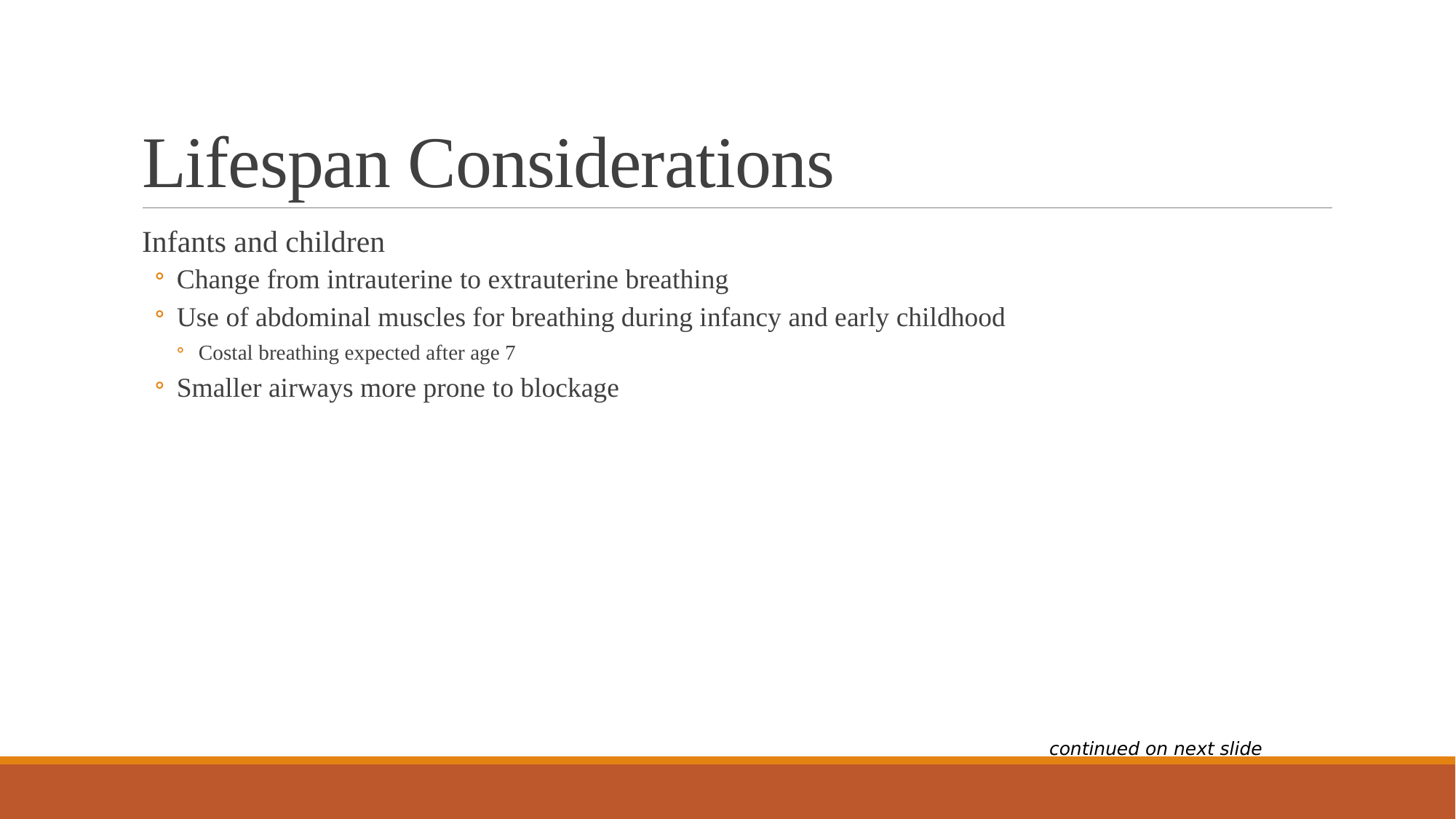

# Lifespan Considerations
Infants and children
Change from intrauterine to extrauterine breathing
Use of abdominal muscles for breathing during infancy and early childhood
Costal breathing expected after age 7
Smaller airways more prone to blockage
continued on next slide